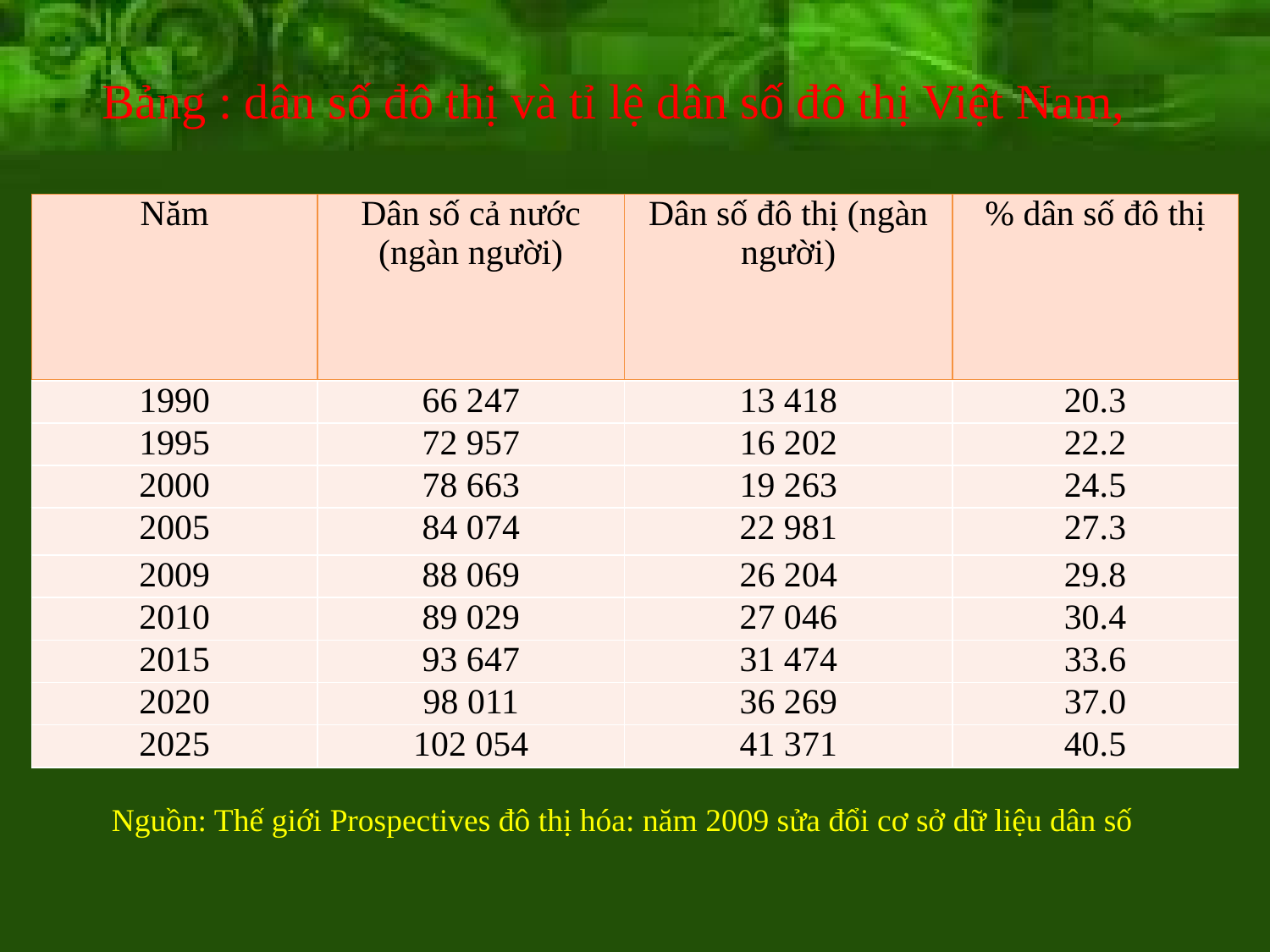

Bảng : dân số đô thị và tỉ lệ dân số đô thị Việt Nam,
| Năm | Dân số cả nước (ngàn người) | Dân số đô thị (ngàn người) | % dân số đô thị |
| --- | --- | --- | --- |
| 1990 | 66 247 | 13 418 | 20.3 |
| --- | --- | --- | --- |
| 1995 | 72 957 | 16 202 | 22.2 |
| 2000 | 78 663 | 19 263 | 24.5 |
| 2005 | 84 074 | 22 981 | 27.3 |
| --- | --- | --- | --- |
| 2009 | 88 069 | 26 204 | 29.8 |
| 2010 | 89 029 | 27 046 | 30.4 |
| 2015 | 93 647 | 31 474 | 33.6 |
| 2020 | 98 011 | 36 269 | 37.0 |
| 2025 | 102 054 | 41 371 | 40.5 |
Nguồn: Thế giới Prospectives đô thị hóa: năm 2009 sửa đổi cơ sở dữ liệu dân số